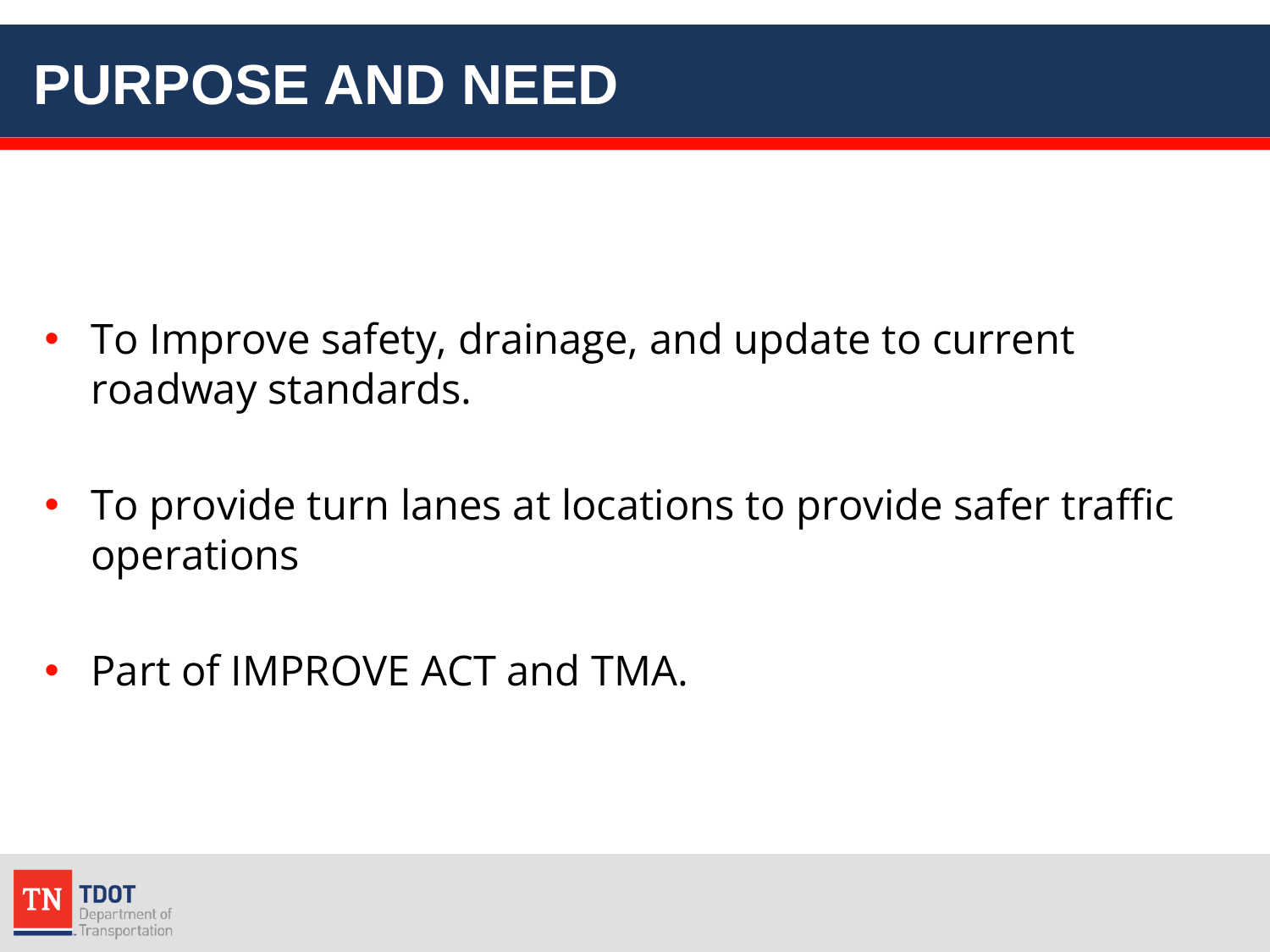

# PURPOSE AND NEED

To Improve safety, drainage, and update to current roadway standards.

To provide turn lanes at locations to provide safer traffic operations

Part of IMPROVE ACT and TMA.